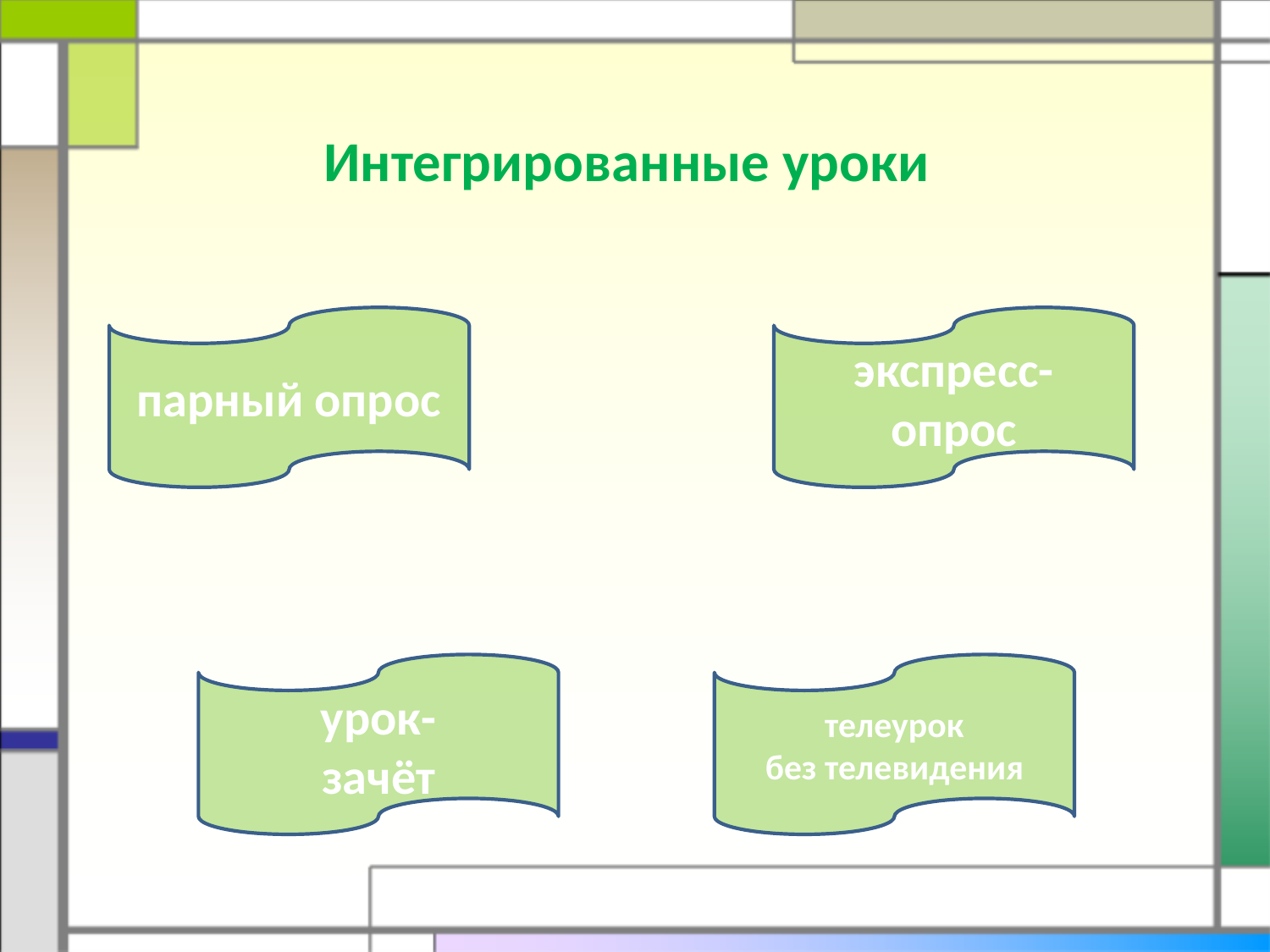

Интегрированные уроки
парный опрос
экспресс-
опрос
урок-
зачёт
телеурок
без телевидения